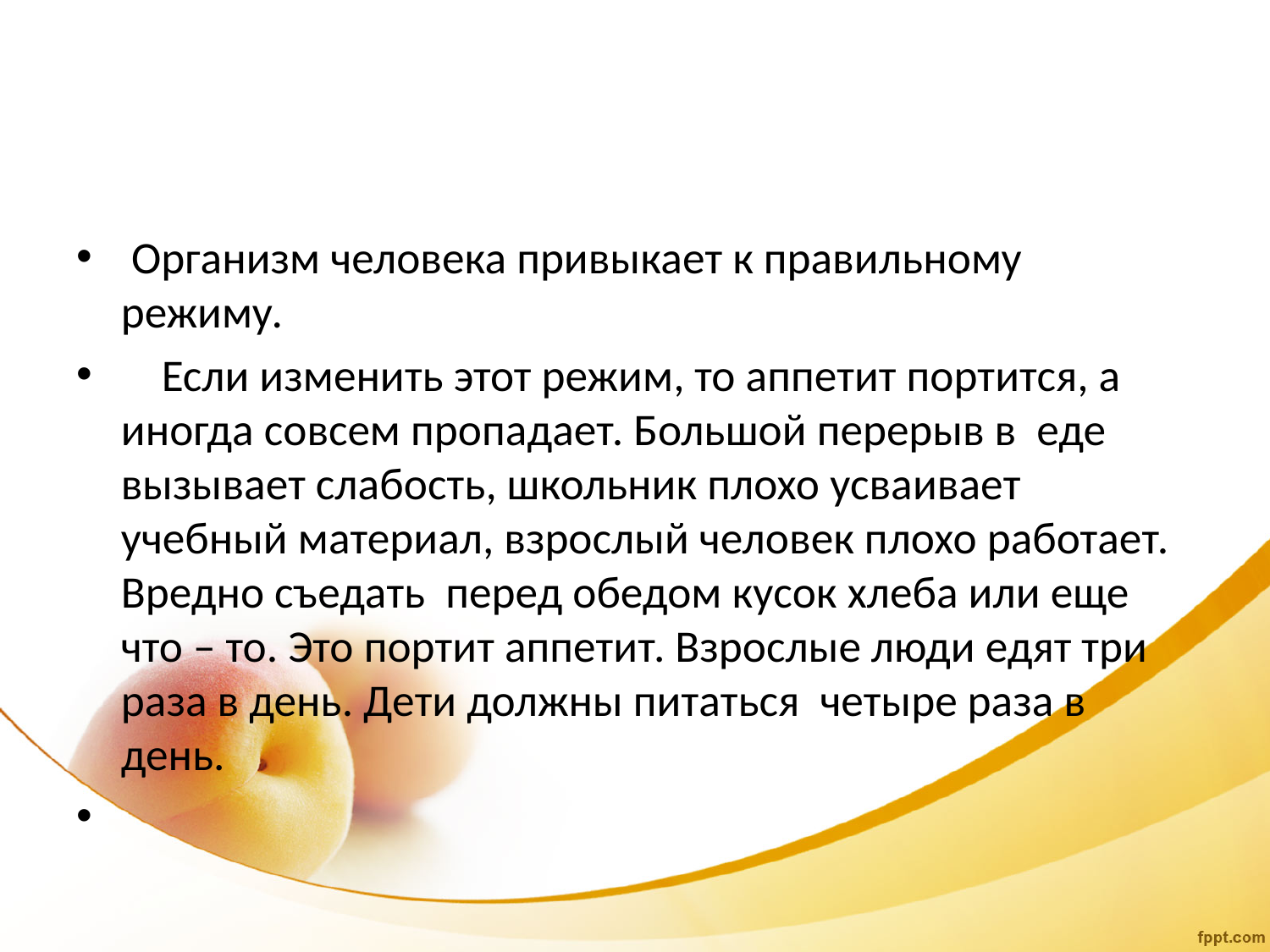

#
 Организм человека привыкает к правильному режиму.
    Если изменить этот режим, то аппетит портится, а иногда совсем пропадает. Большой перерыв в  еде вызывает слабость, школьник плохо усваивает учебный материал, взрослый человек плохо работает. Вредно съедать  перед обедом кусок хлеба или еще что – то. Это портит аппетит. Взрослые люди едят три раза в день. Дети должны питаться  четыре раза в день.